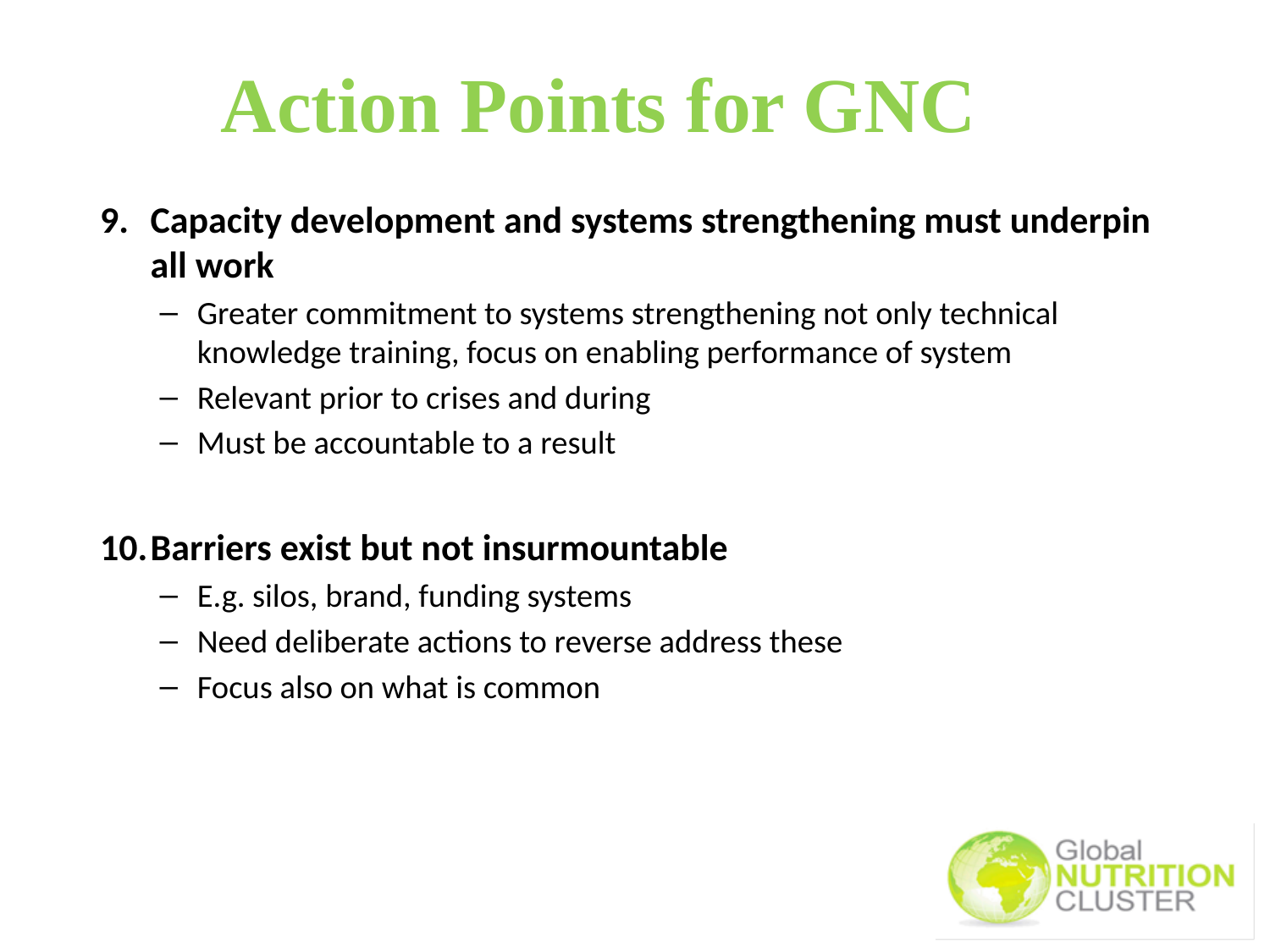

# Action Points for GNC
Capacity development and systems strengthening must underpin all work
Greater commitment to systems strengthening not only technical knowledge training, focus on enabling performance of system
Relevant prior to crises and during
Must be accountable to a result

Barriers exist but not insurmountable
E.g. silos, brand, funding systems
Need deliberate actions to reverse address these
Focus also on what is common